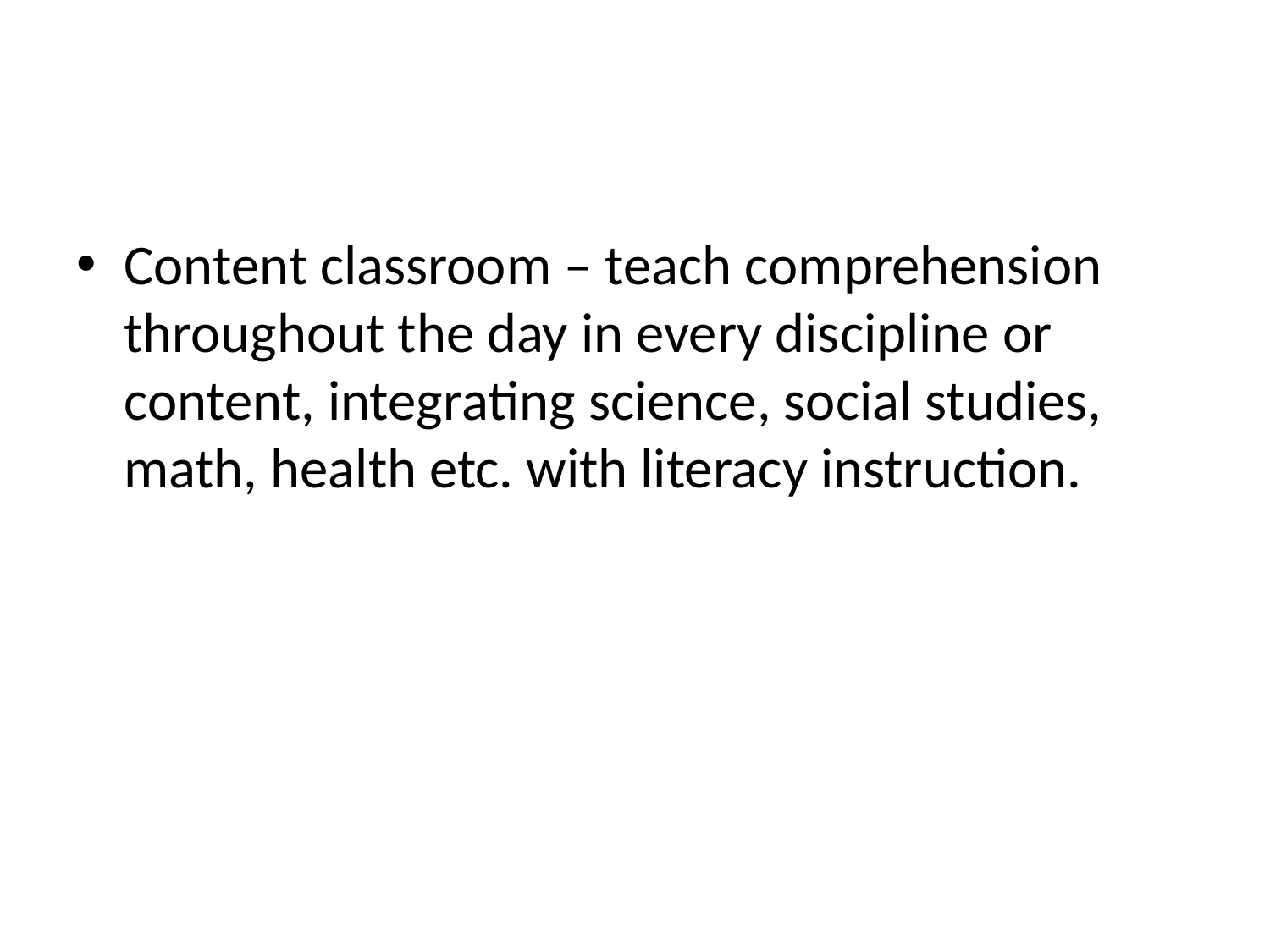

#
Content classroom – teach comprehension throughout the day in every discipline or content, integrating science, social studies, math, health etc. with literacy instruction.